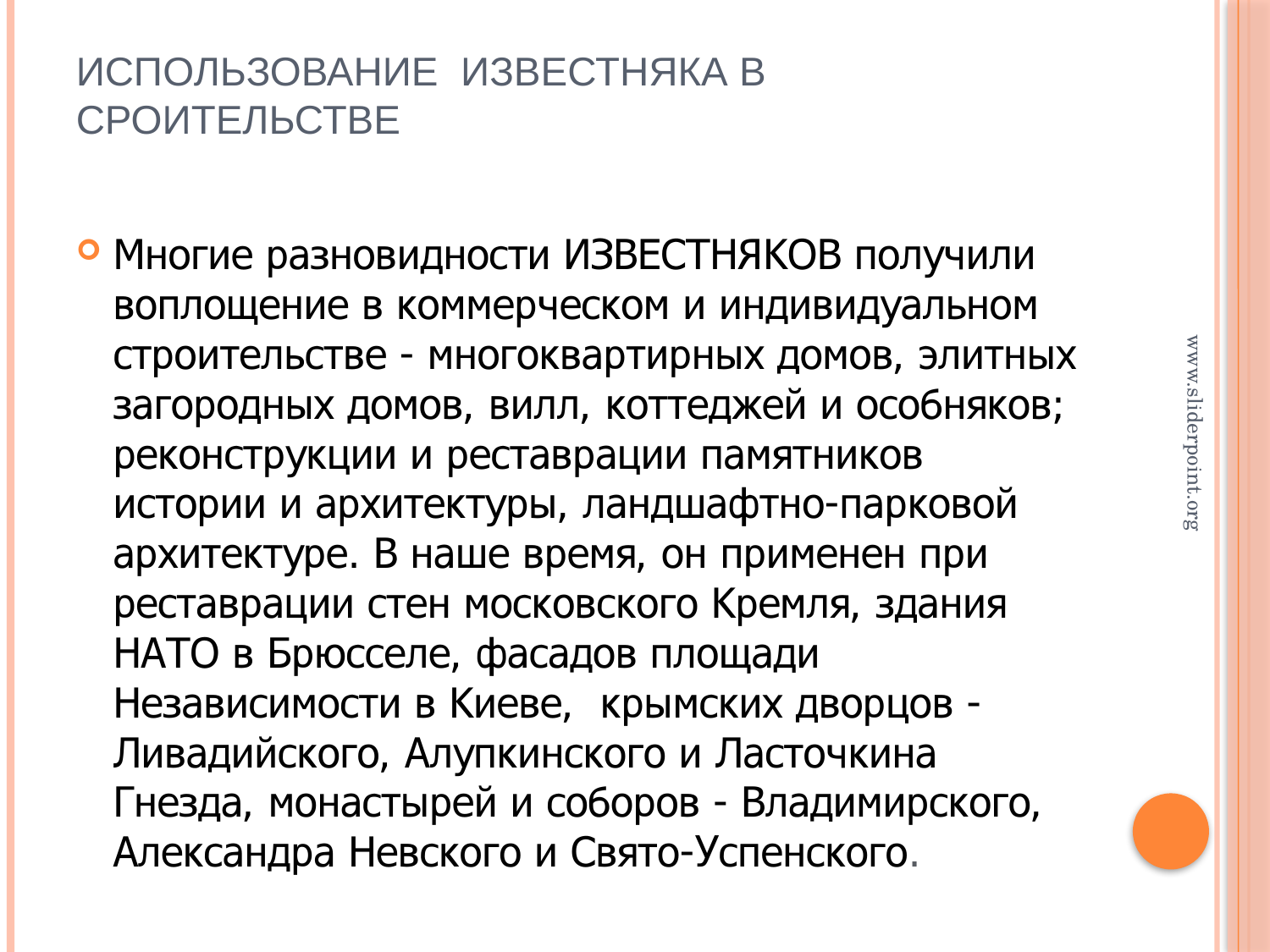

# Использование  известняка в сроительстве
Многие разновидности ИЗВЕСТНЯКОВ получили воплощение в коммерческом и индивидуальном строительстве - многоквартирных домов, элитных загородных домов, вилл, коттеджей и особняков; реконструкции и реставрации памятников истории и архитектуры, ландшафтно-парковой архитектуре. В наше время, он применен при реставрации стен московского Кремля, здания НАТО в Брюсселе, фасадов площади Независимости в Киеве,  крымских дворцов - Ливадийского, Алупкинского и Ласточкина Гнезда, монастырей и соборов - Владимирского, Александра Невского и Свято-Успенского.

www.sliderpoint.org